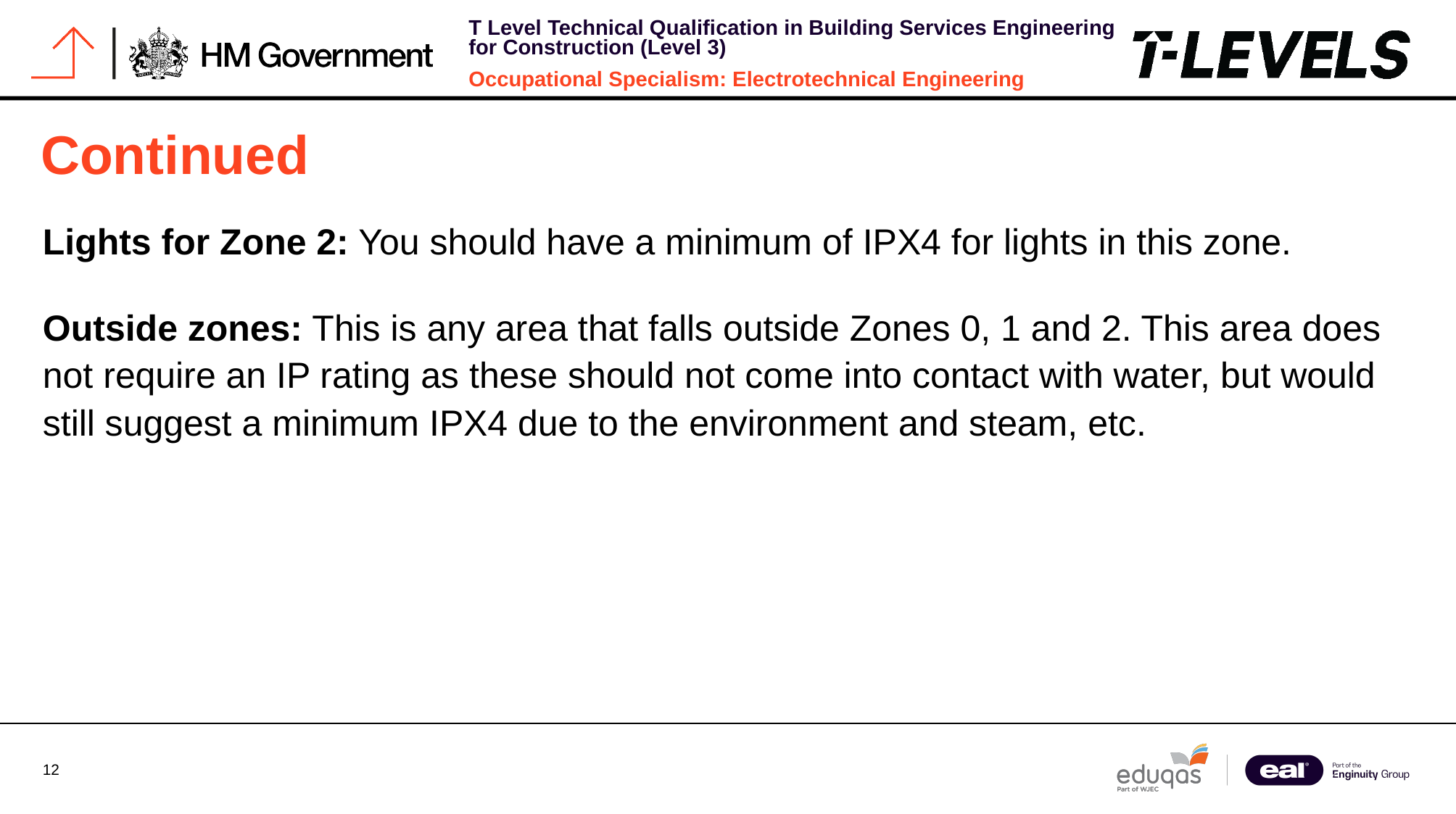

# Continued
Lights for Zone 2: You should have a minimum of IPX4 for lights in this zone.
Outside zones: This is any area that falls outside Zones 0, 1 and 2. This area does not require an IP rating as these should not come into contact with water, but would still suggest a minimum IPX4 due to the environment and steam, etc.